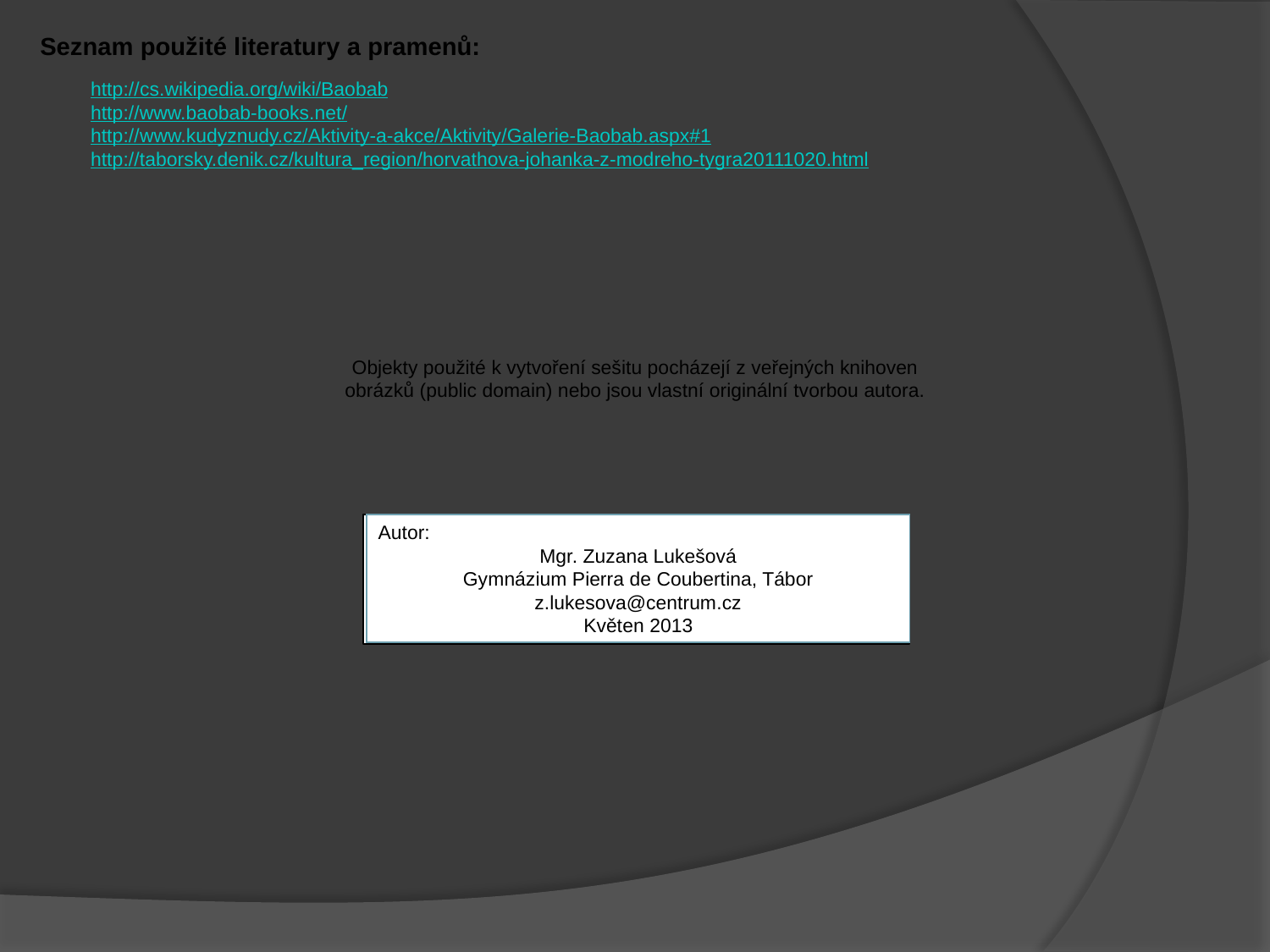

Seznam použité literatury a pramenů:
http://cs.wikipedia.org/wiki/Baobab
http://www.baobab-books.net/
http://www.kudyznudy.cz/Aktivity-a-akce/Aktivity/Galerie-Baobab.aspx#1
http://taborsky.denik.cz/kultura_region/horvathova-johanka-z-modreho-tygra20111020.html

Objekty použité k vytvoření sešitu pocházejí z veřejných knihoven obrázků (public domain) nebo jsou vlastní originální tvorbou autora.

Autor:
Mgr. Zuzana Lukešová
Gymnázium Pierra de Coubertina, Tábor
z.lukesova@centrum.cz
Květen 2013